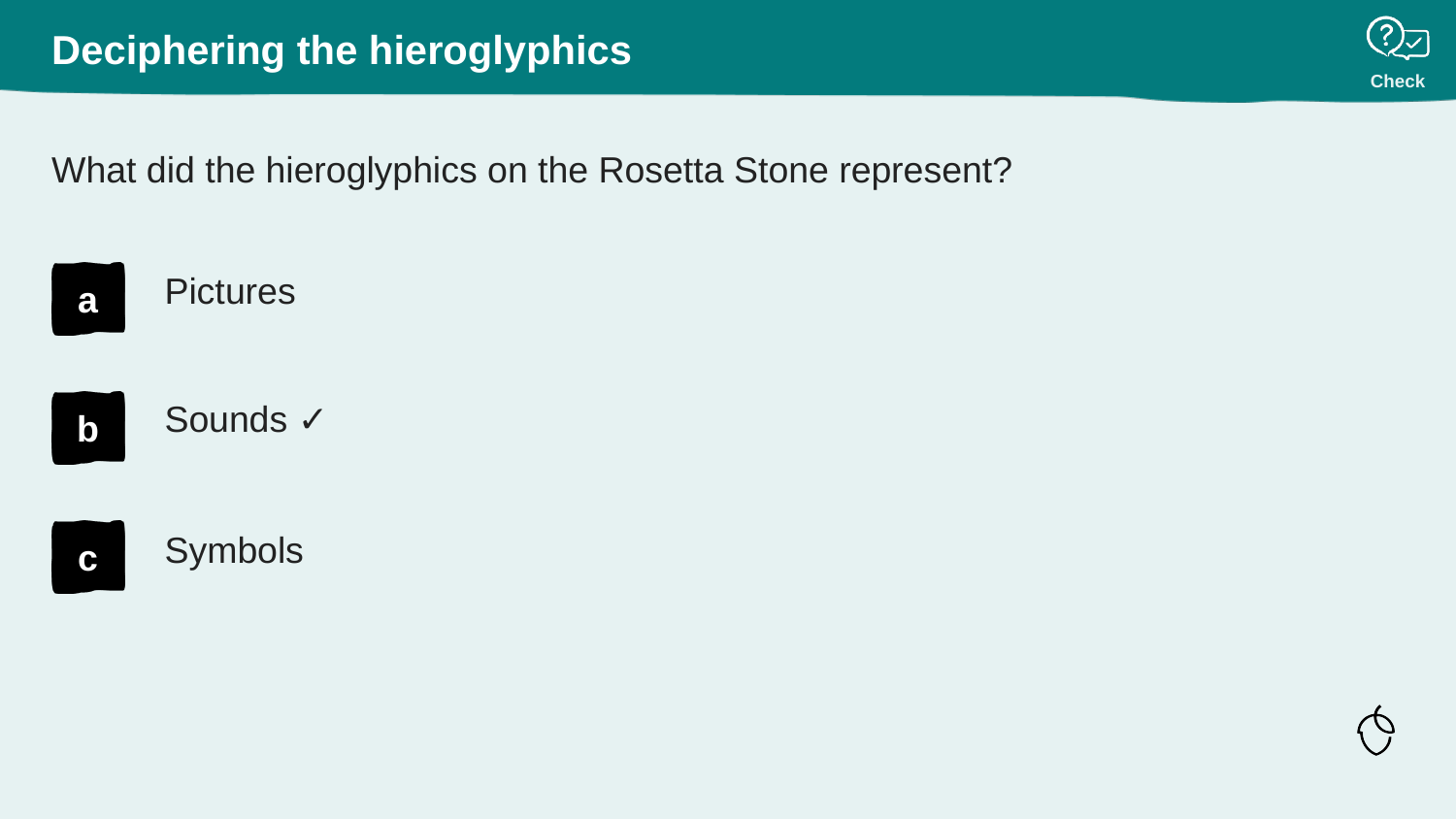

Deciphering the hieroglyphics
# What did the hieroglyphics on the Rosetta Stone represent?
Pictures
Sounds ✓
Symbols